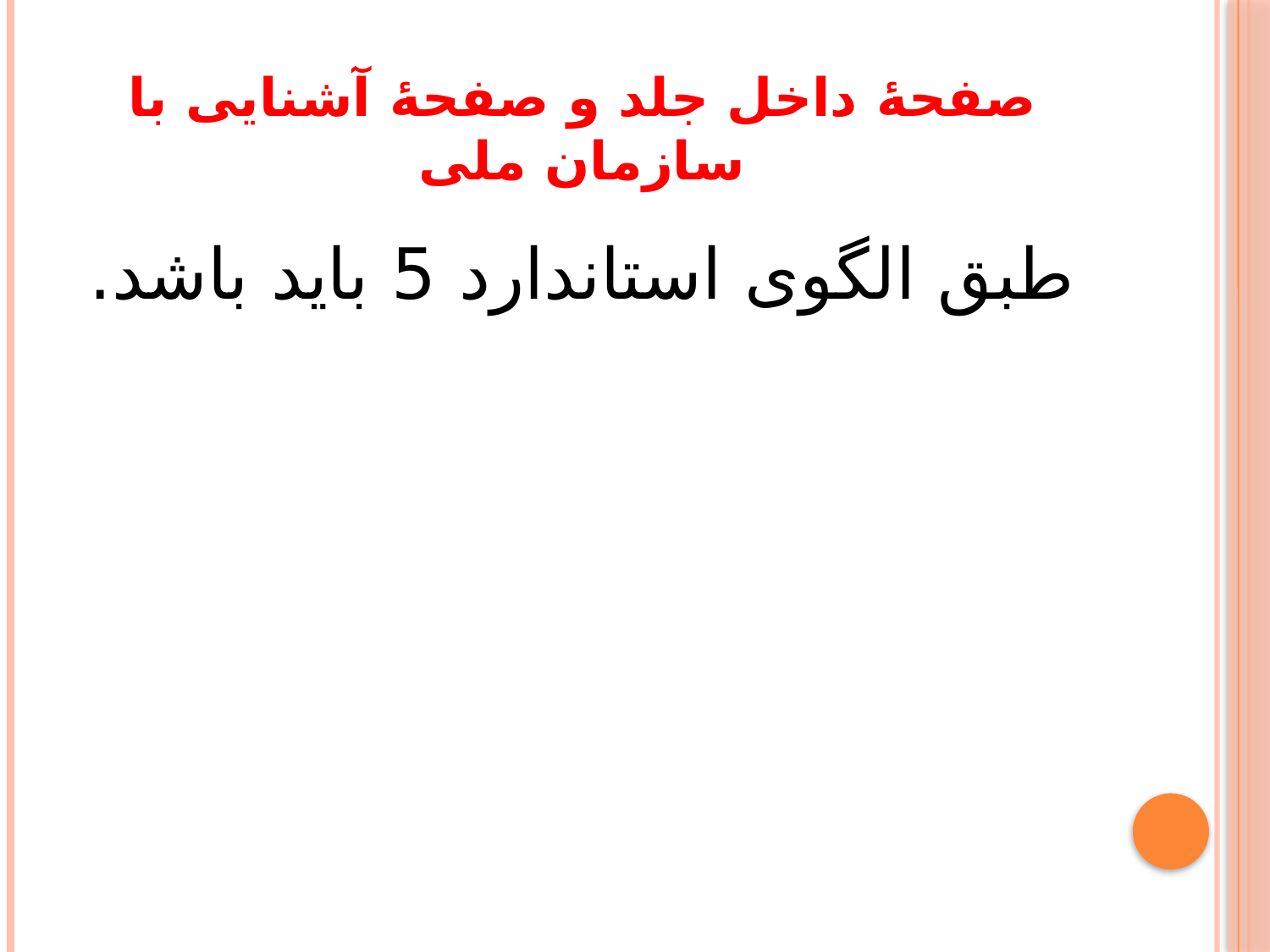

# صفحۀ داخل جلد و صفحۀ آشنایی با سازمان ملی
طبق الگوی استاندارد 5 باید باشد.